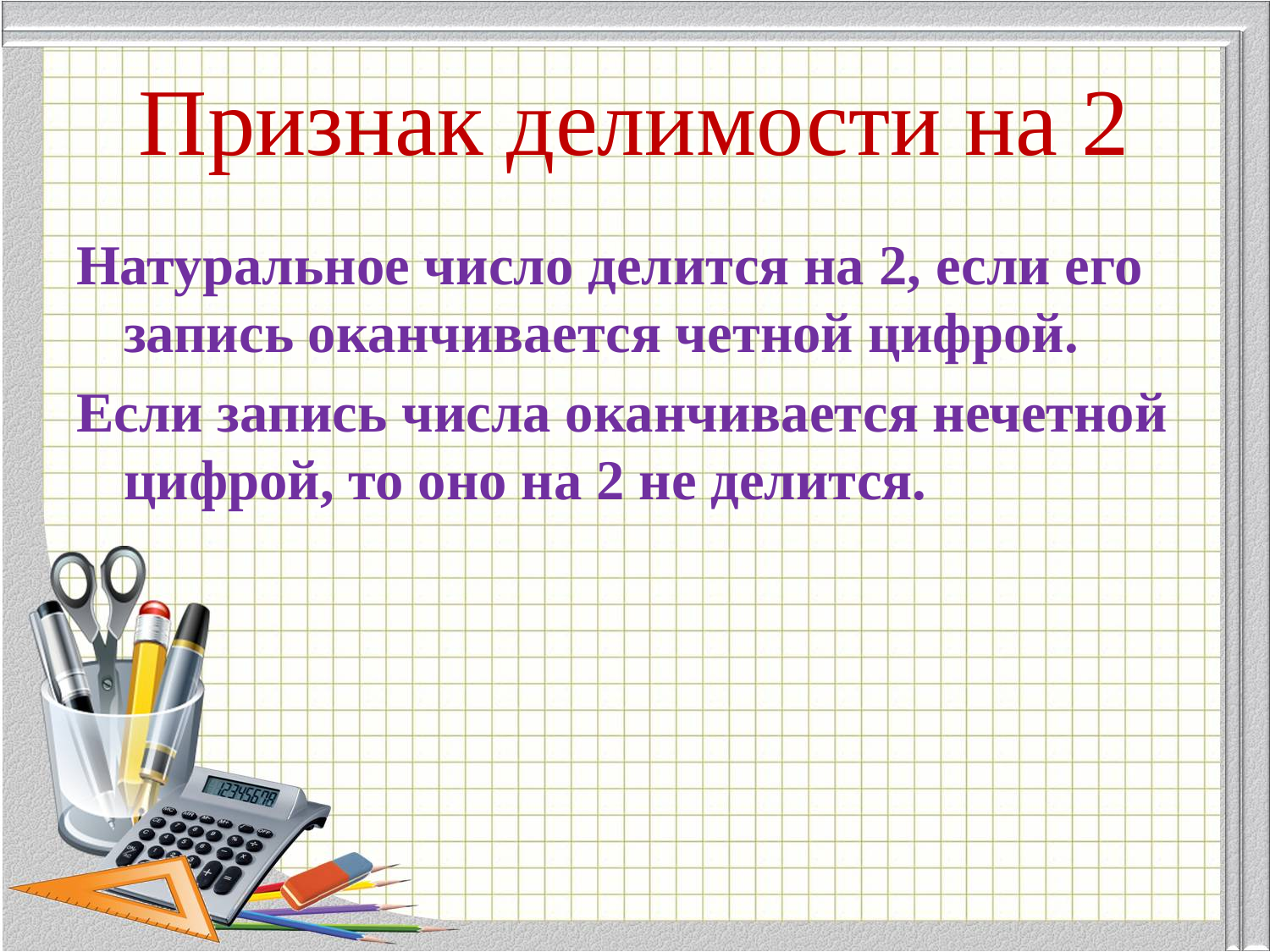

# Признак делимости на 2
Натуральное число делится на 2, если его запись оканчивается четной цифрой.
Если запись числа оканчивается нечетной цифрой, то оно на 2 не делится.